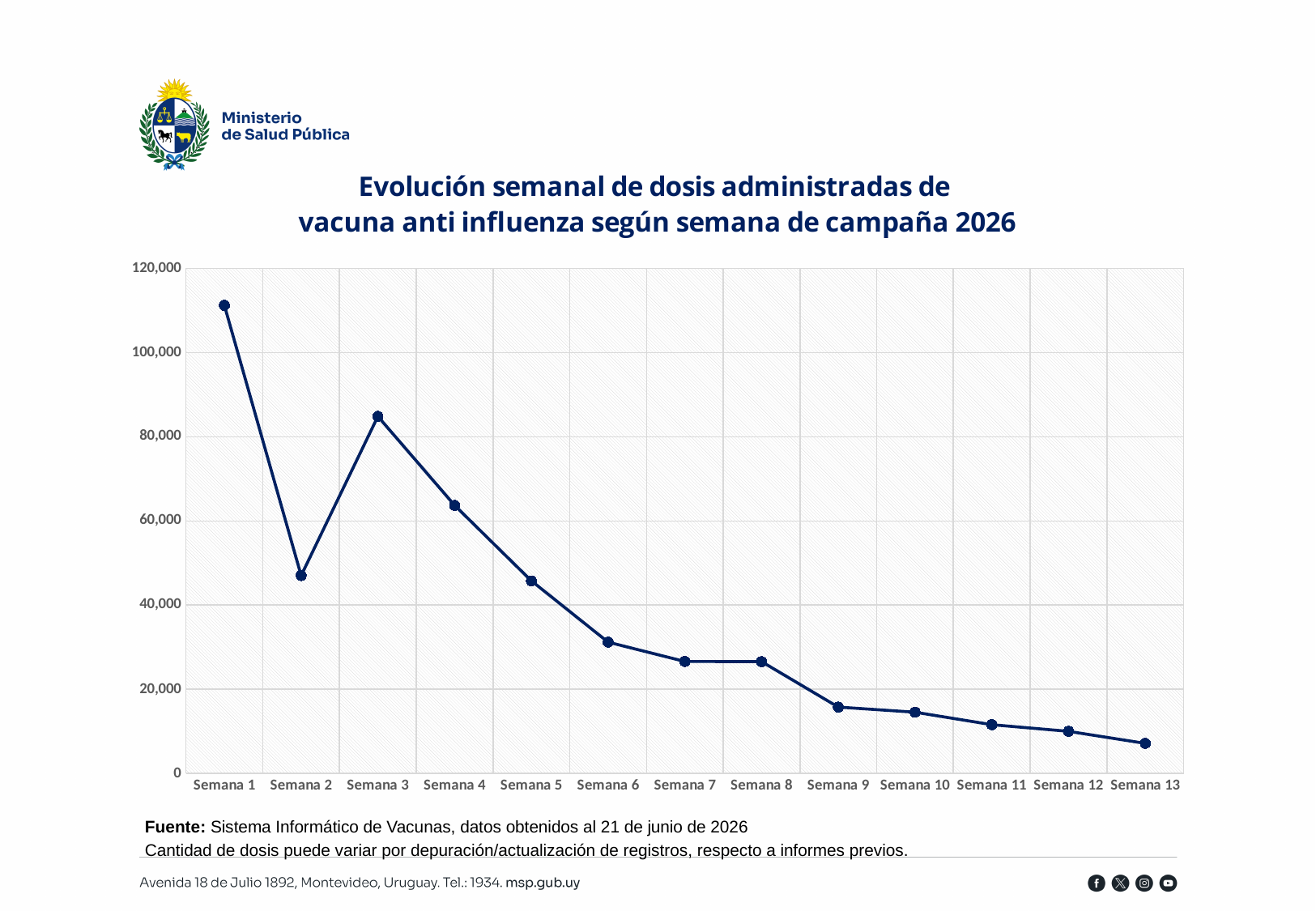

### Chart: Evolución semanal de dosis administradas de
vacuna anti influenza según semana de campaña 2026

| Category | Dosis |
|---|---|
| Semana 1 | 111203.0 |
| Semana 2 | 47016.0 |
| Semana 3 | 84835.0 |
| Semana 4 | 63693.0 |
| Semana 5 | 45756.0 |
| Semana 6 | 31199.0 |
| Semana 7 | 26614.0 |
| Semana 8 | 26570.0 |
| Semana 9 | 15772.0 |
| Semana 10 | 14558.0 |
| Semana 11 | 11597.0 |
| Semana 12 | 10012.0 |
| Semana 13 | 7150.0 |
Fuente: Sistema Informático de Vacunas, datos obtenidos al 21 de junio de 2026
Cantidad de dosis puede variar por depuración/actualización de registros, respecto a informes previos.